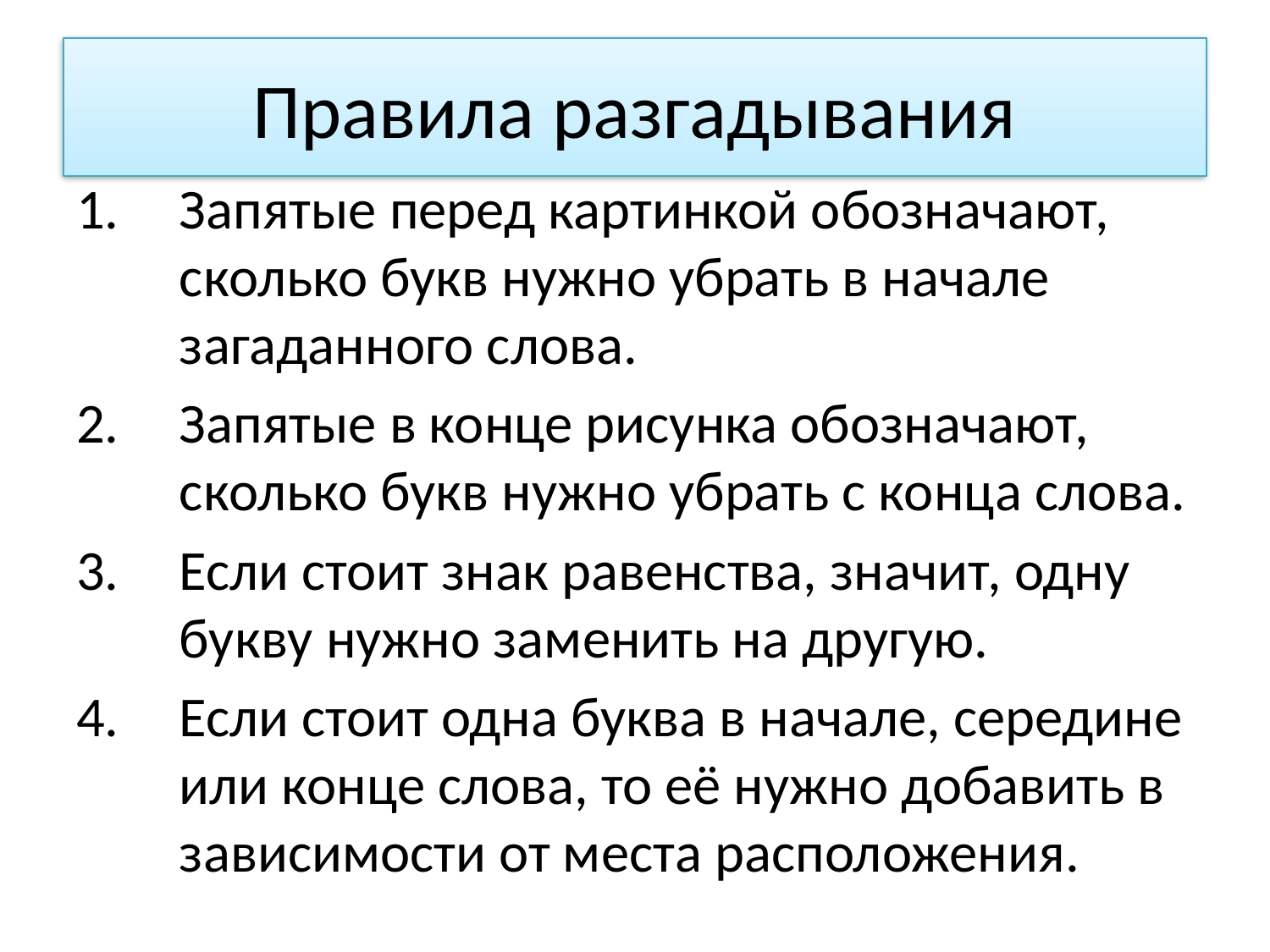

# Правила разгадывания
Запятые перед картинкой обозначают, сколько букв нужно убрать в начале загаданного слова.
Запятые в конце рисунка обозначают, сколько букв нужно убрать с конца слова.
Если стоит знак равенства, значит, одну букву нужно заменить на другую.
Если стоит одна буква в начале, середине или конце слова, то её нужно добавить в зависимости от места расположения.